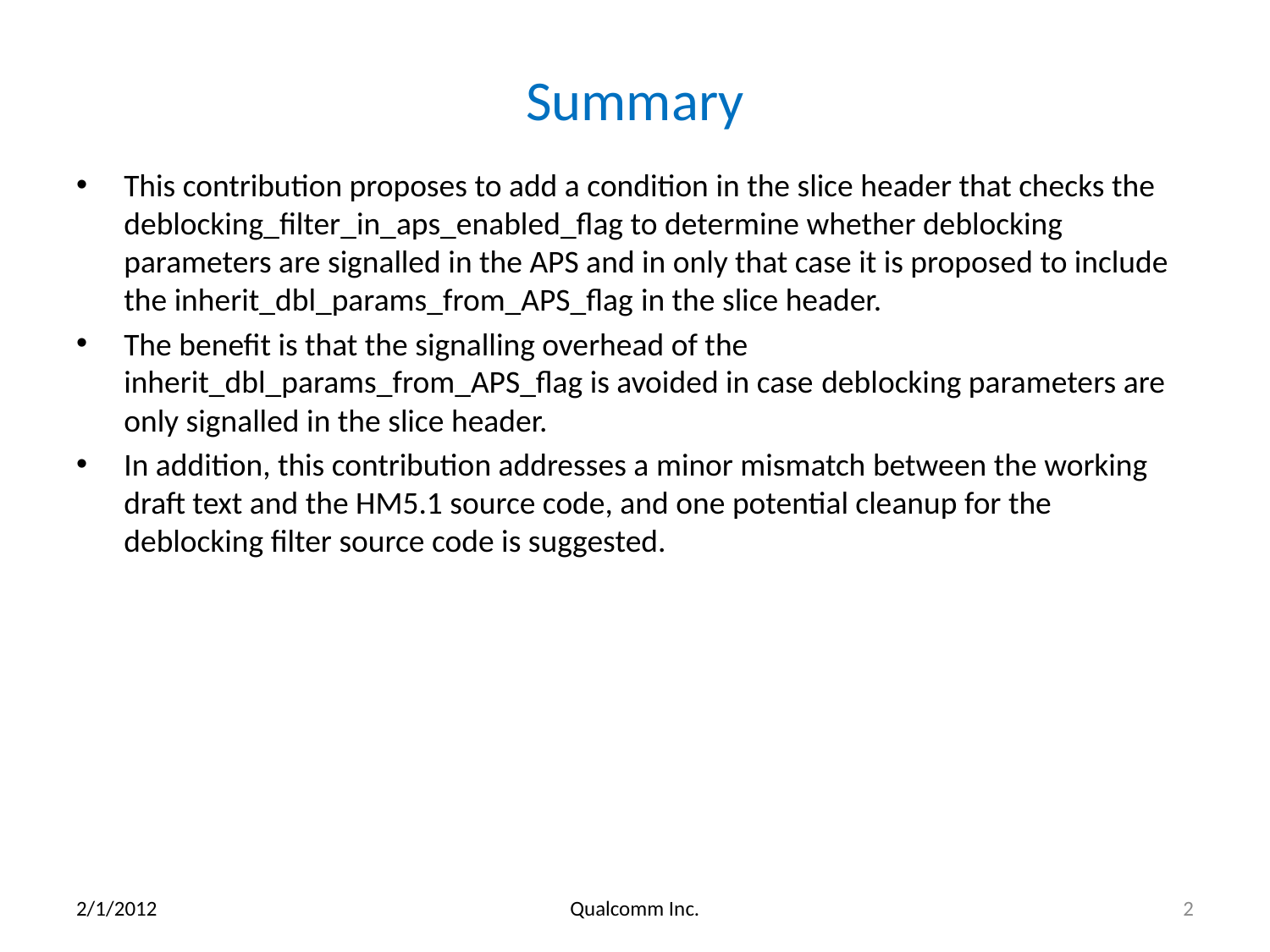

# Summary
This contribution proposes to add a condition in the slice header that checks the deblocking_filter_in_aps_enabled_flag to determine whether deblocking parameters are signalled in the APS and in only that case it is proposed to include the inherit_dbl_params_from_APS_flag in the slice header.
The benefit is that the signalling overhead of the inherit_dbl_params_from_APS_flag is avoided in case deblocking parameters are only signalled in the slice header.
In addition, this contribution addresses a minor mismatch between the working draft text and the HM5.1 source code, and one potential cleanup for the deblocking filter source code is suggested.
2/1/2012
Qualcomm Inc.
2